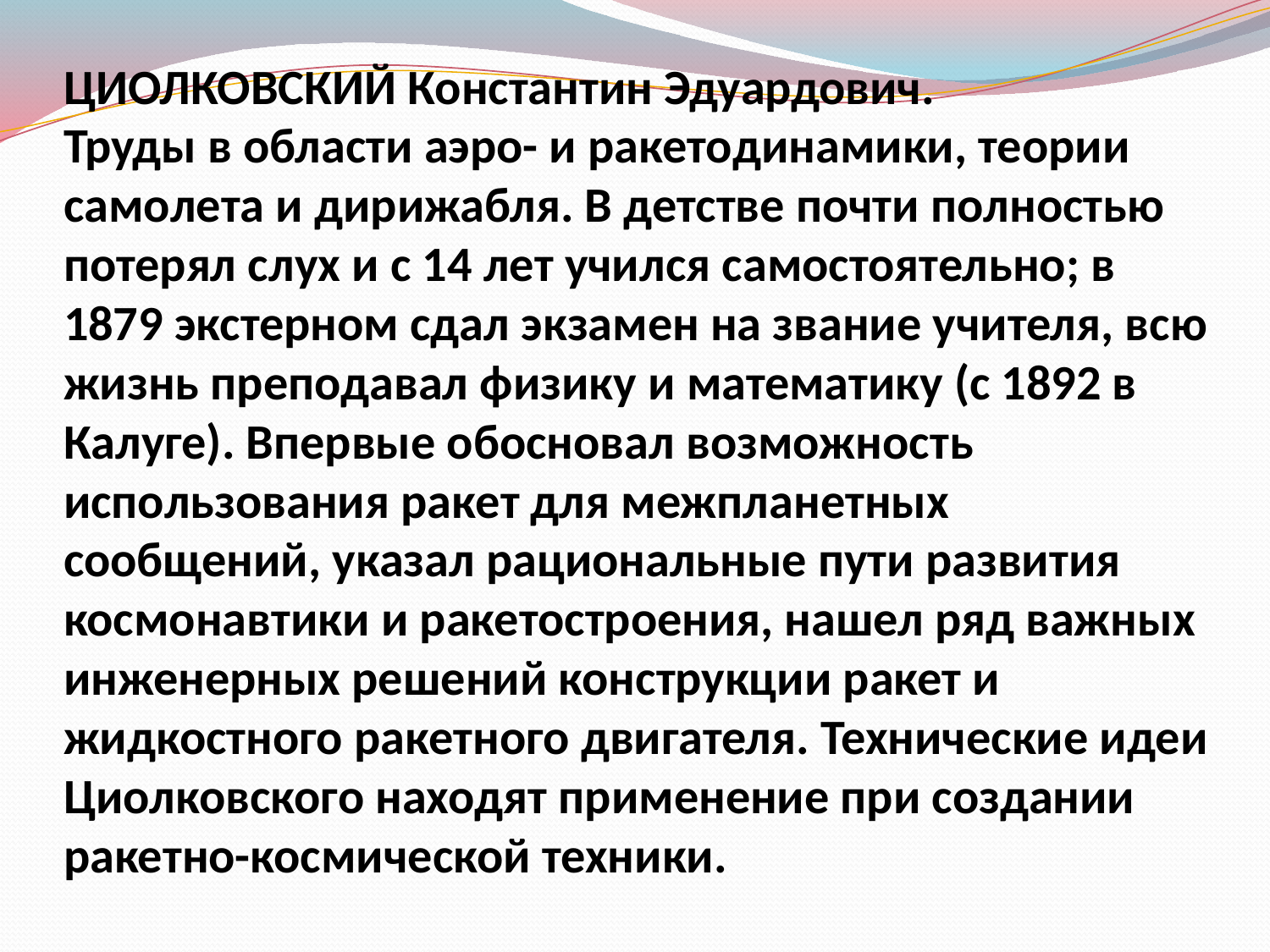

# ЦИОЛКОВСКИЙ Константин Эдуардович. Труды в области аэро- и ракетодинамики, теории самолета и дирижабля. В детстве почти полностью потерял слух и с 14 лет учился самостоятельно; в 1879 экстерном сдал экзамен на звание учителя, всю жизнь преподавал физику и математику (с 1892 в Калуге). Впервые обосновал возможность использования ракет для межпланетных сообщений, указал рациональные пути развития космонавтики и ракетостроения, нашел ряд важных инженерных решений конструкции ракет и жидкостного ракетного двигателя. Технические идеи Циолковского находят применение при создании ракетно-космической техники.